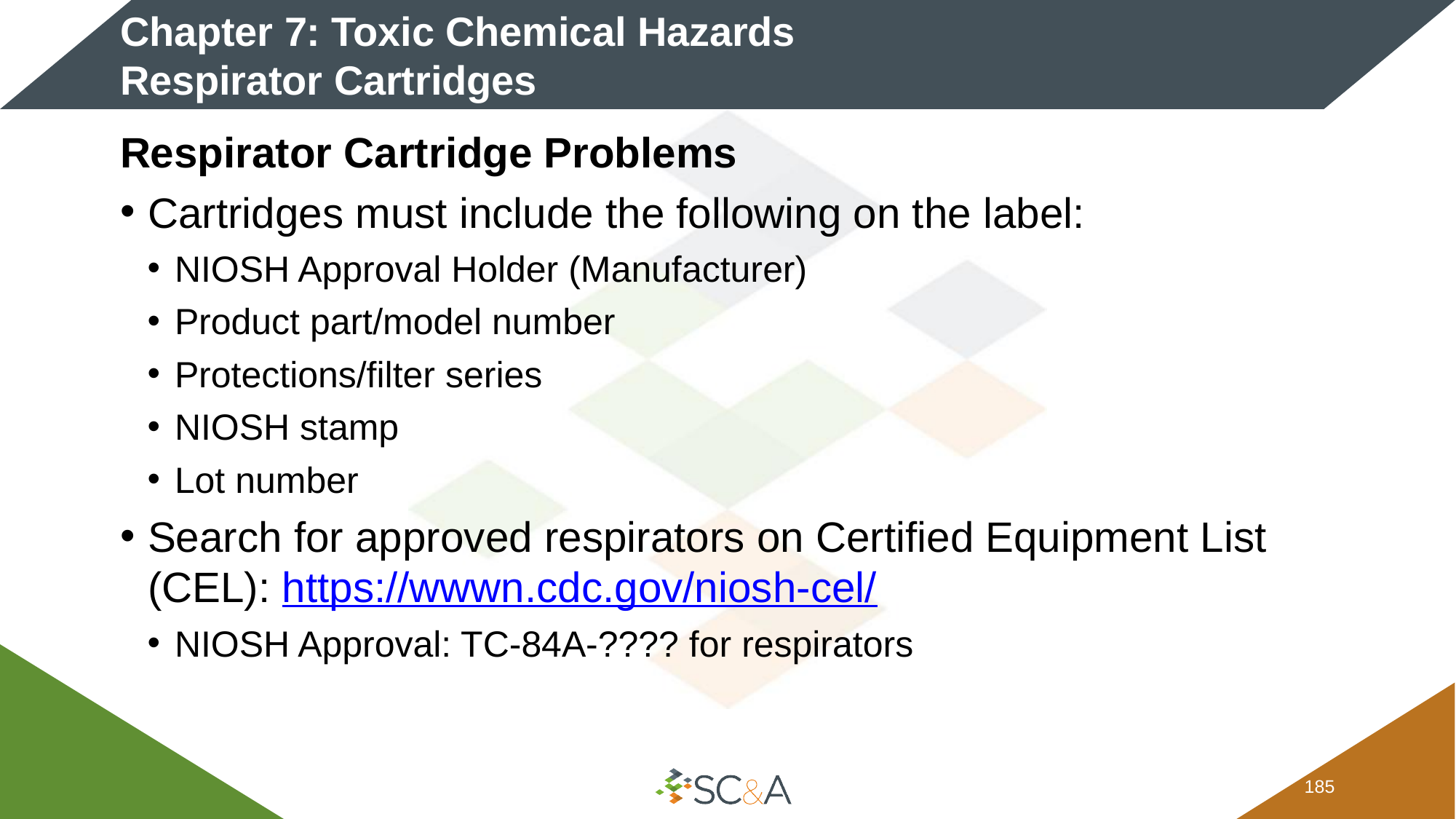

# Chapter 7: Toxic Chemical Hazards Respirator Cartridges
Respirator Cartridge Problems
Cartridges must include the following on the label:
NIOSH Approval Holder (Manufacturer)
Product part/model number
Protections/filter series
NIOSH stamp
Lot number
Search for approved respirators on Certified Equipment List (CEL): https://wwwn.cdc.gov/niosh-cel/
NIOSH Approval: TC-84A-???? for respirators
185